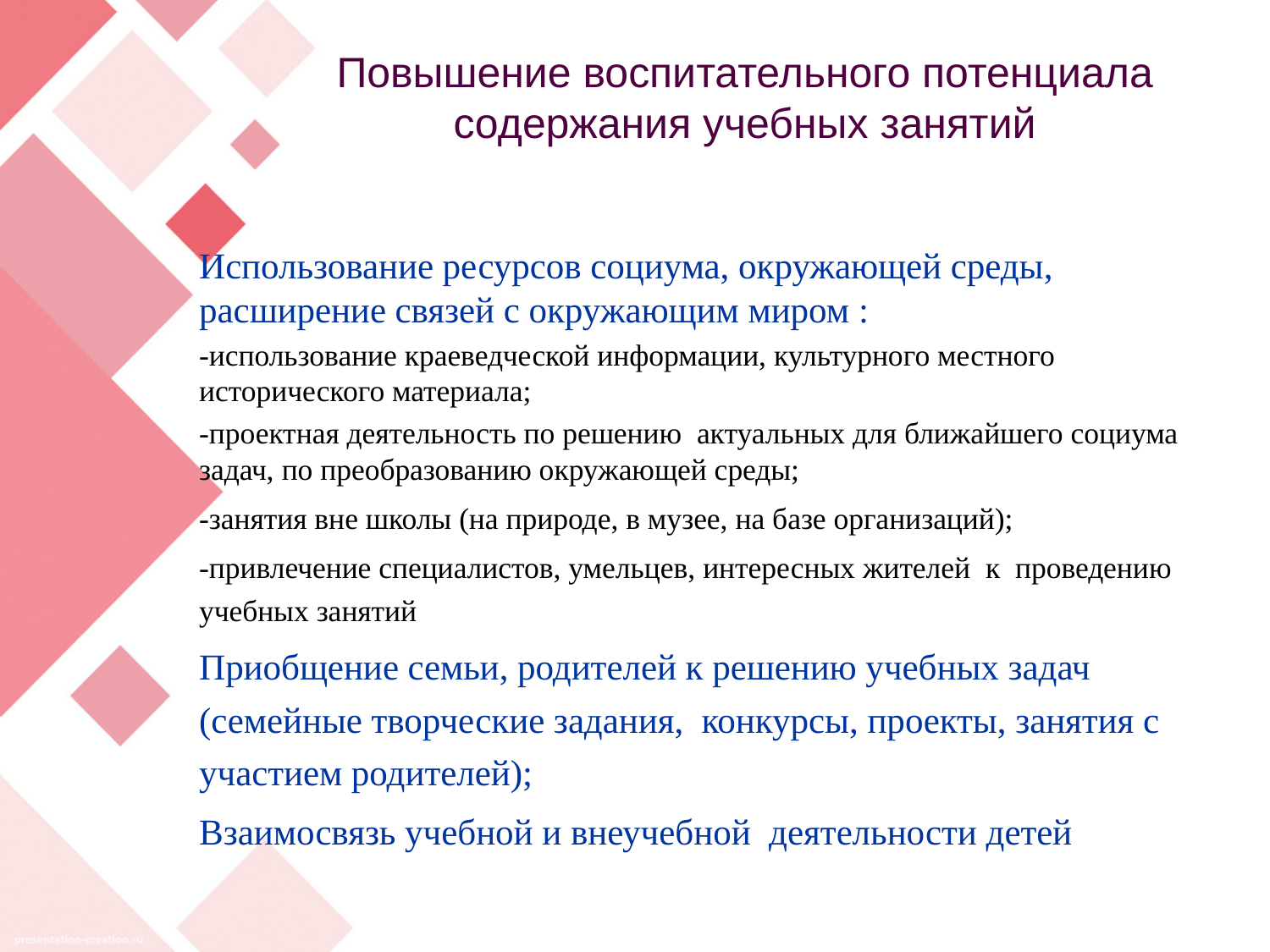

# Повышение воспитательного потенциала содержания учебных занятий
	Использование ресурсов социума, окружающей среды, расширение связей с окружающим миром :
	-использование краеведческой информации, культурного местного исторического материала;
	-проектная деятельность по решению  актуальных для ближайшего социума задач, по преобразованию окружающей среды;
	-занятия вне школы (на природе, в музее, на базе организаций);
	-привлечение специалистов, умельцев, интересных жителей  к  проведению учебных занятий
	Приобщение семьи, родителей к решению учебных задач (семейные творческие задания,  конкурсы, проекты, занятия с участием родителей);
	Взаимосвязь учебной и внеучебной  деятельности детей